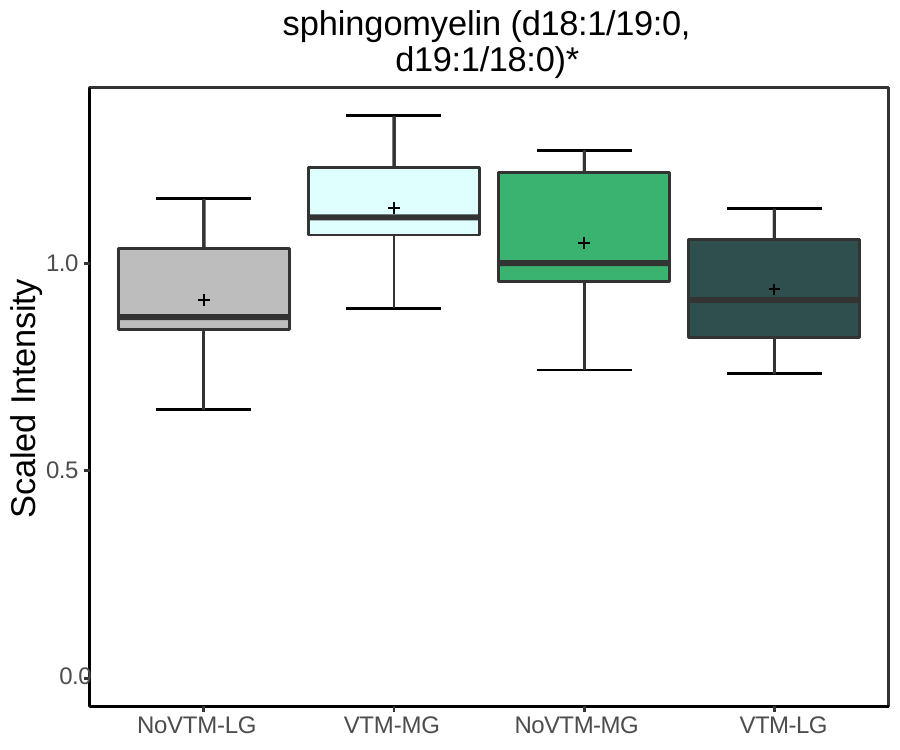

# sphingomyelin (d18:1/19:0, d19:1/18:0)*

1.0

Scaled Intensity

0.5
0.0
NoVTM-LG
VTM-MG
NoVTM-MG
VTM-LG